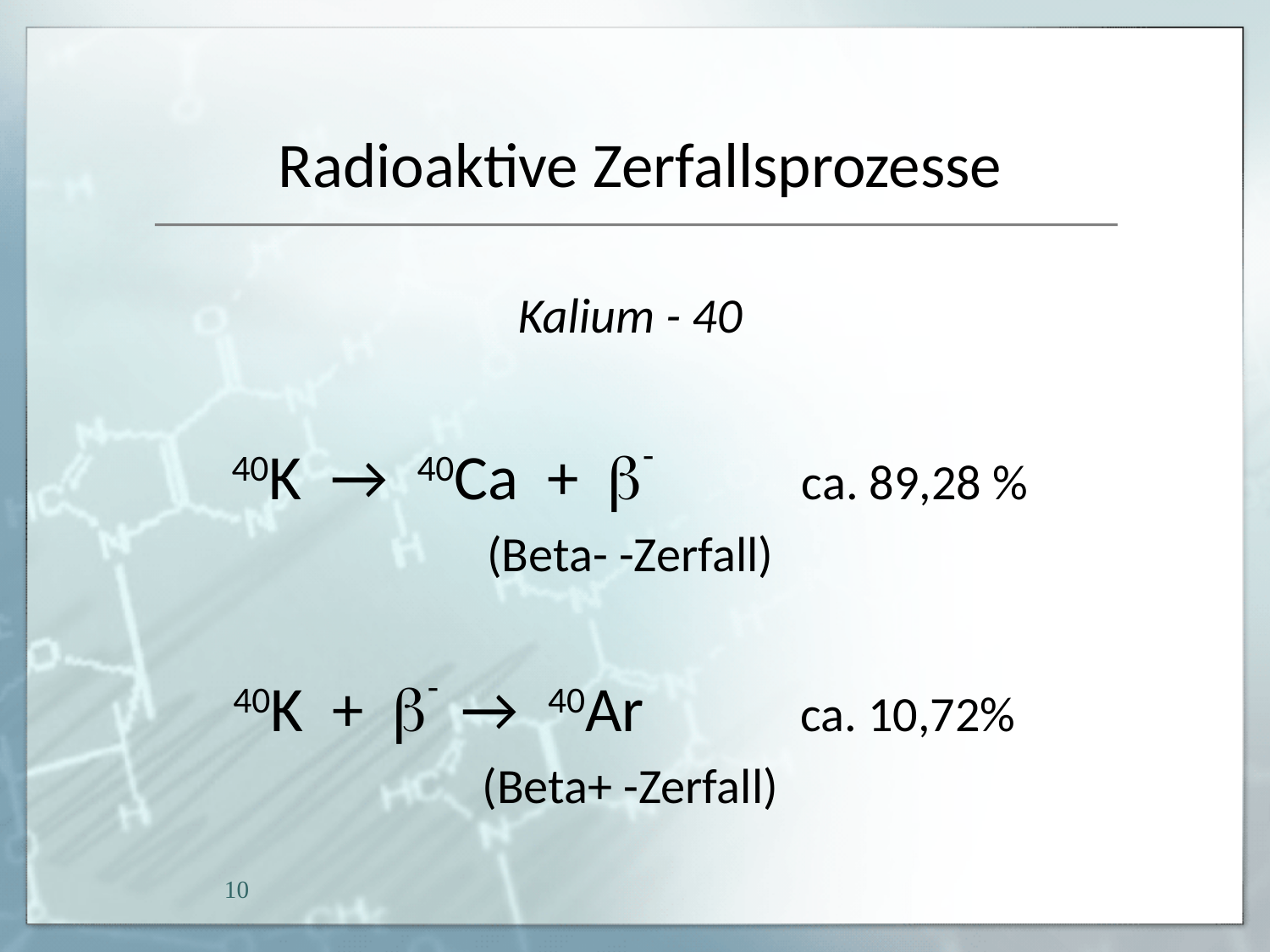

# Radioaktive Zerfallsprozesse
Kalium - 40

40K  →  40Ca  +  β- 	 ca. 89,28 %
(Beta- -Zerfall)

40K  +  β-  →  40Ar  	 ca. 10,72%
(Beta+ -Zerfall)

10